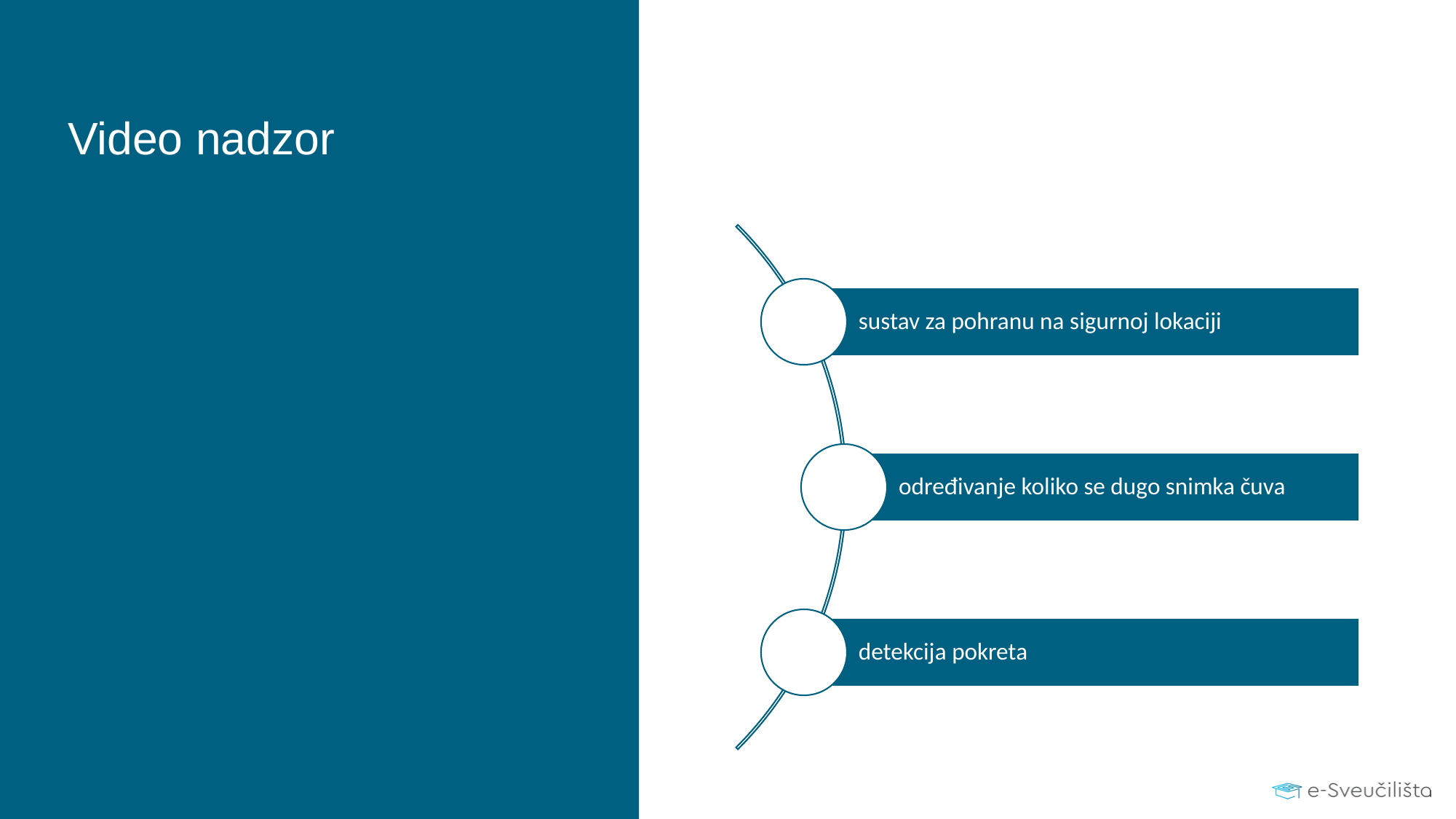

# Video nadzor

sustav za pohranu na sigurnoj lokaciji

određivanje koliko se dugo snimka čuva

detekcija pokreta